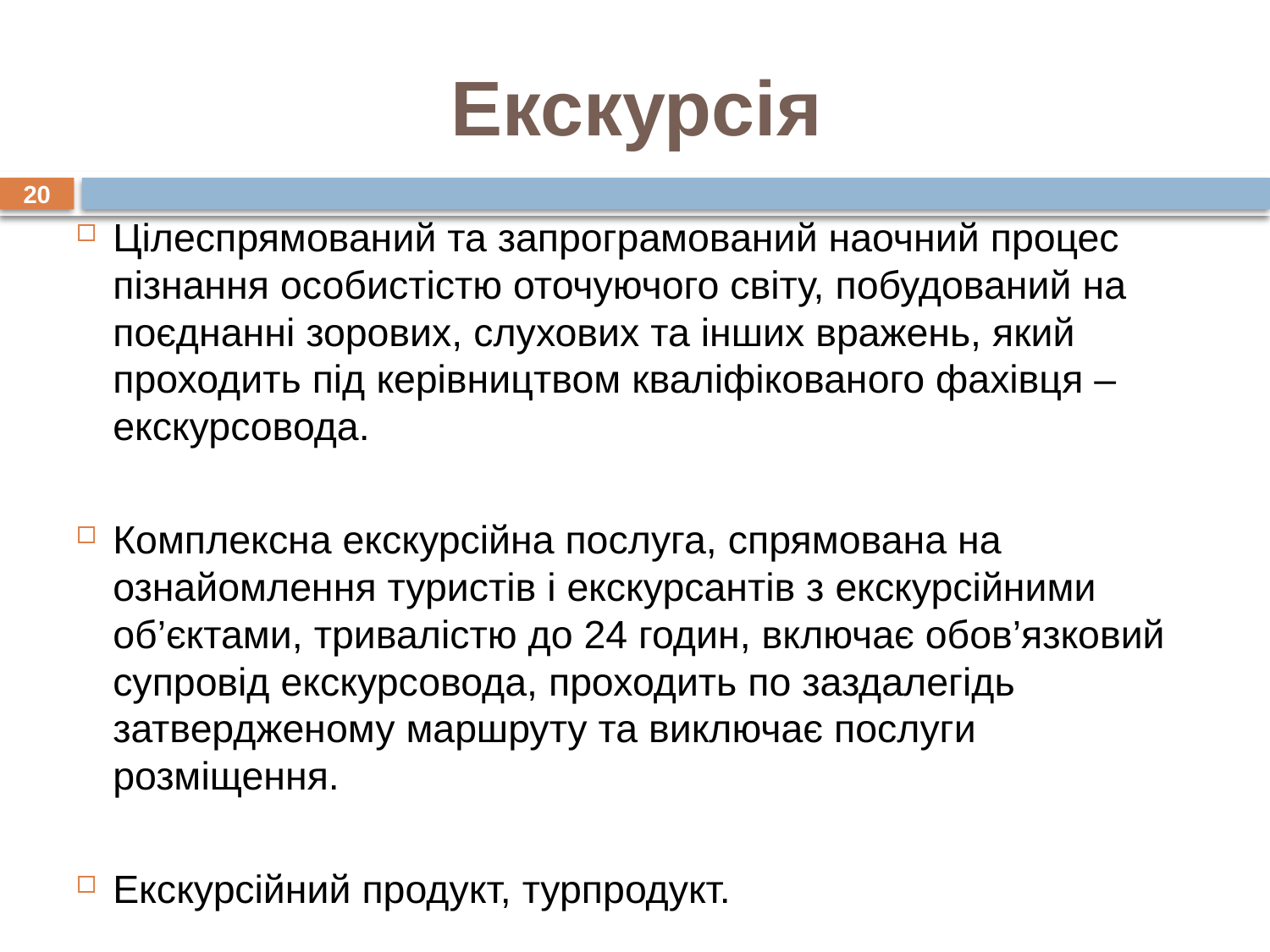

# Екскурсія
20
Цілеспрямований та запрограмований наочний процес пізнання особистістю оточуючого світу, побудований на поєднанні зорових, слухових та інших вражень, який проходить під керівництвом кваліфікованого фахівця – екскурсовода.

Комплексна екскурсійна послуга, спрямована на ознайомлення туристів і екскурсантів з екскурсійними об’єктами, тривалістю до 24 годин, включає обов’язковий супровід екскурсовода, проходить по заздалегідь затвердженому маршруту та виключає послуги розміщення.

Екскурсійний продукт, турпродукт.